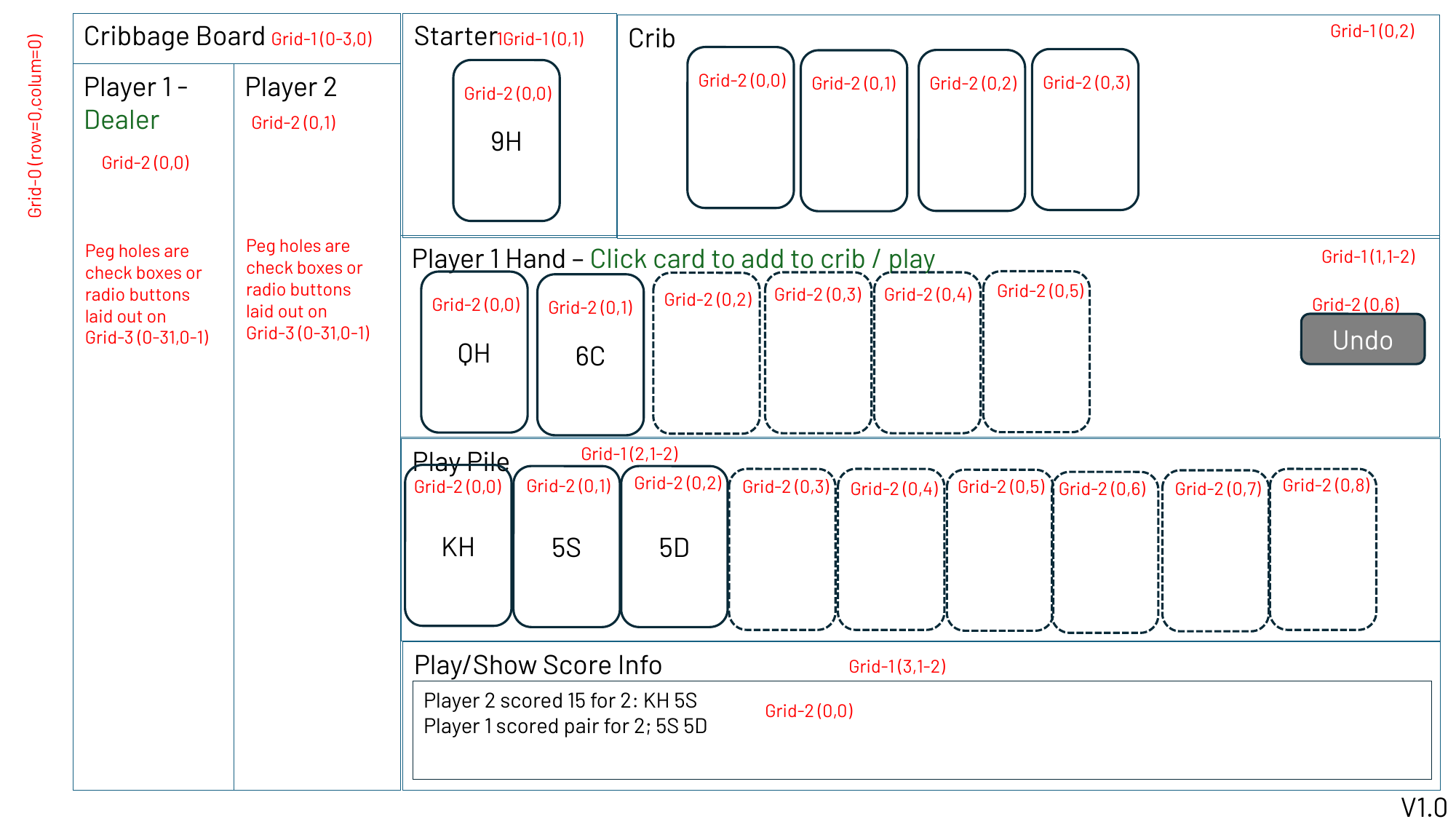

Starter
Cribbage Board
Grid-1 (0,2)
Crib
1Grid-1 (0,1)
Grid-1 (0-3,0)

Grid-2 (0,0)

Grid-2 (0,3)

Grid-2 (0,2)

Grid-2 (0,1)
9H
Grid-2 (0,0)
Player 1 - Dealer
Grid-2 (0,0)
Peg holes are check boxes or radio buttons laid out on
Grid-3 (0-31,0-1)
Player 2
Grid-2 (0,1)
Peg holes are check boxes or radio buttons laid out on
Grid-3 (0-31,0-1)
Grid-0 (row=0,colum=0)
Player 1 Hand – Click card to add to crib / play
Grid-1 (1,1-2)

QH
Grid-2 (0,0)

Grid-2 (0,5)
6C
Grid-2 (0,1)
Grid-2 (0,4)
Grid-2 (0,3)
Grid-2 (0,2)
Grid-2 (0,6)
Undo
Grid-1 (2,1-2)
Play Pile
KH
Grid-2 (0,2)
5S
5D
Grid-2 (0,8)

Grid-2 (0,1)

Grid-2 (0,5)
Grid-2 (0,3)

Grid-2 (0,0)

Grid-2 (0,4)
Grid-2 (0,7)
Grid-2 (0,6)

Play/Show Score Info
Grid-1 (3,1-2)
Player 2 scored 15 for 2: KH 5S
Player 1 scored pair for 2; 5S 5D
Grid-2 (0,0)
V1.0